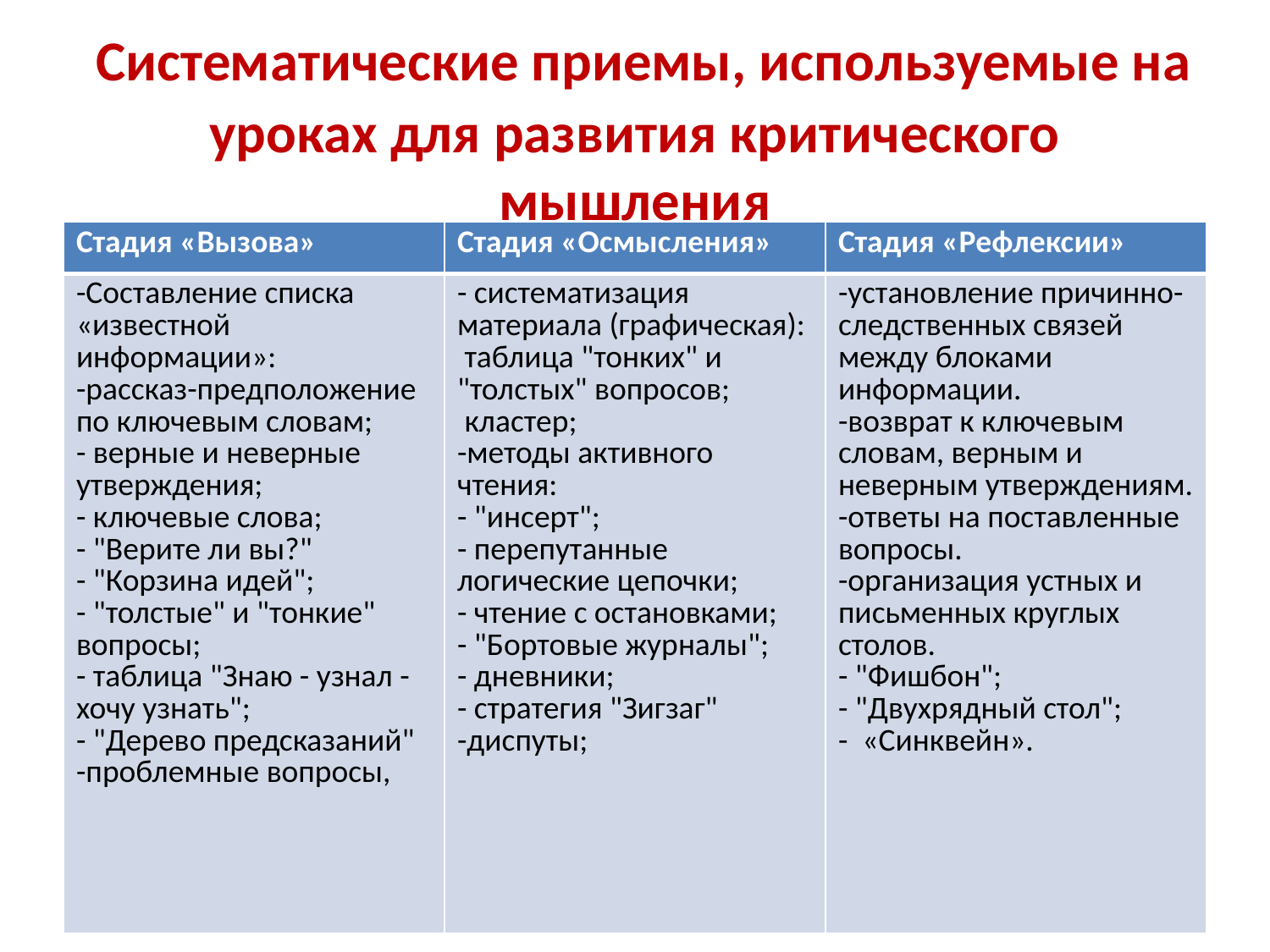

# Систематические приемы, используемые на уроках для развития критического мышления
| Стадия «Вызова» | Стадия «Осмысления» | Стадия «Рефлексии» |
| --- | --- | --- |
| -Составление списка «известной информации»: -рассказ-предположение по ключевым словам; - верные и неверные утверждения; - ключевые слова; - "Верите ли вы?" - "Корзина идей"; - "толстые" и "тонкие" вопросы; - таблица "Знаю - узнал - хочу узнать"; - "Дерево предсказаний" -проблемные вопросы, | - систематизация материала (графическая):  таблица "тонких" и "толстых" вопросов;  кластер; -методы активного чтения: - "инсерт"; - перепутанные логические цепочки; - чтение с остановками; - "Бортовые журналы"; - дневники; - стратегия "Зигзаг" -диспуты; | -установление причинно-следственных связей между блоками информации. -возврат к ключевым словам, верным и неверным утверждениям. -ответы на поставленные вопросы. -организация устных и письменных круглых столов. - "Фишбон"; - "Двухрядный стол"; - «Синквейн». |